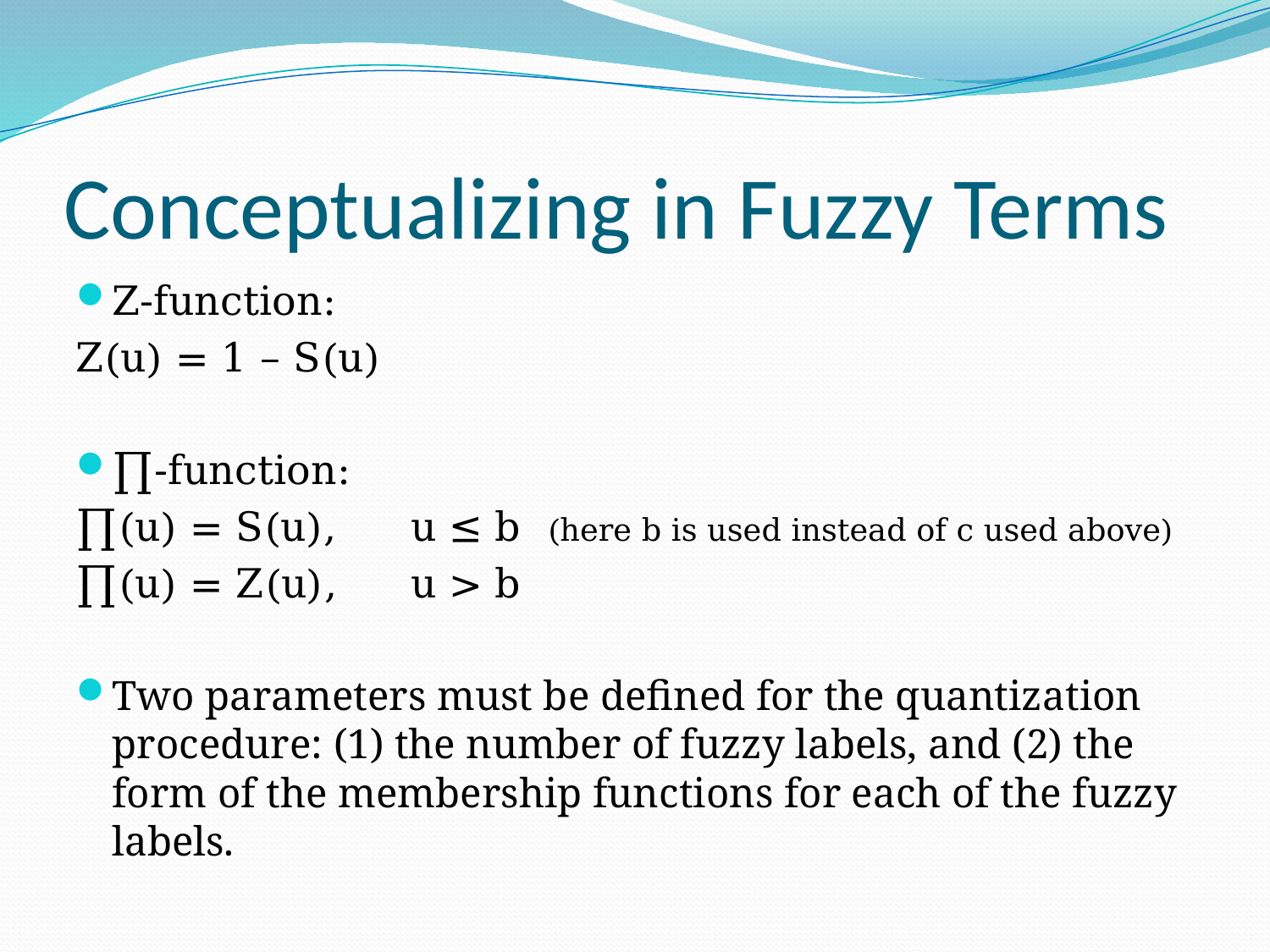

# Conceptualizing in Fuzzy Terms
Z-function:
Z(u) = 1 – S(u)

∏-function:
∏(u) = S(u),		u ≤ b  (here b is used instead of c used above)
∏(u) = Z(u),		u > b

Two parameters must be defined for the quantization procedure: (1) the number of fuzzy labels, and (2) the form of the membership functions for each of the fuzzy labels.